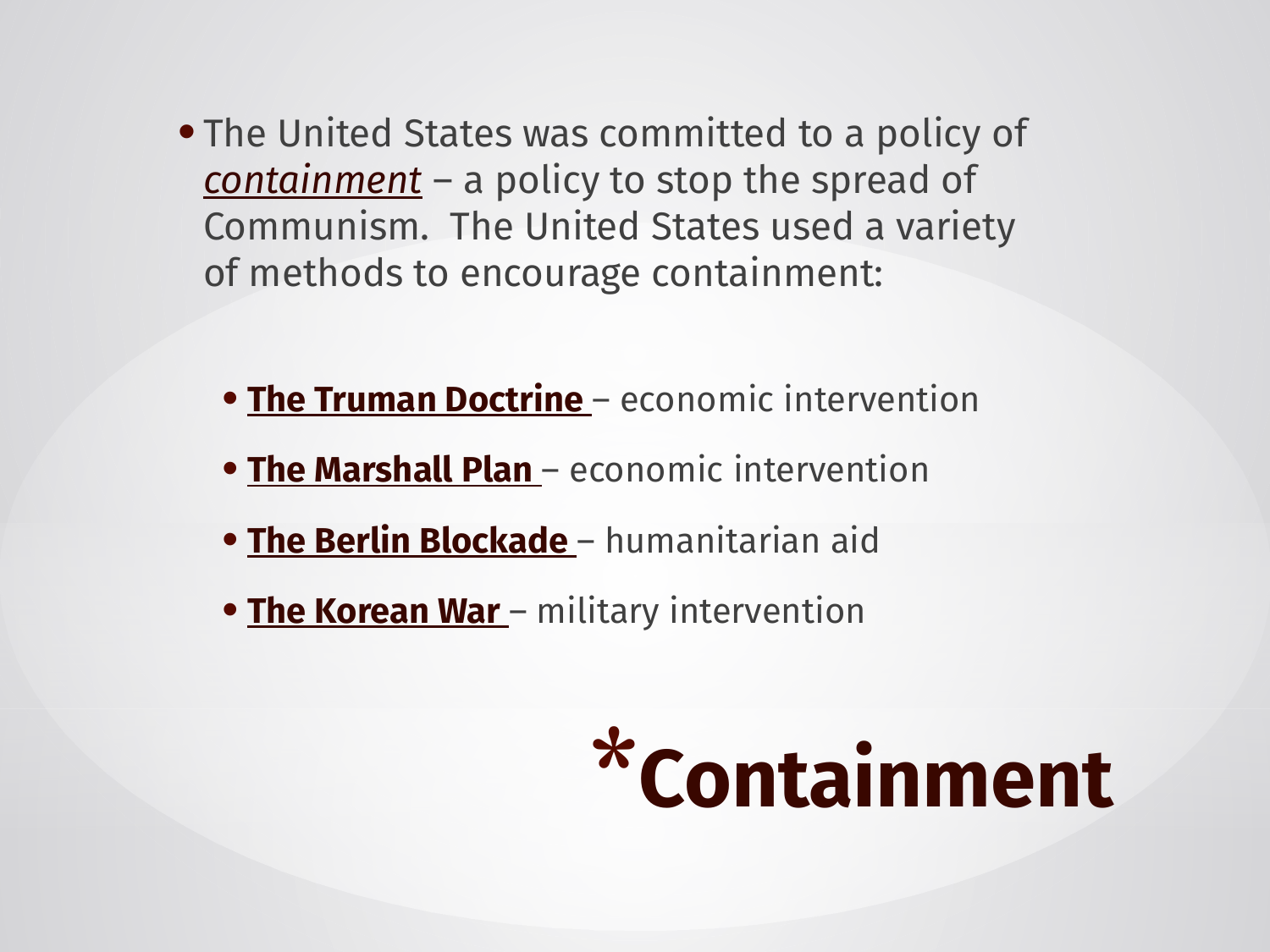

The United States was committed to a policy of containment – a policy to stop the spread of Communism.  The United States used a variety of methods to encourage containment:

The Truman Doctrine – economic intervention
The Marshall Plan – economic intervention
The Berlin Blockade – humanitarian aid
The Korean War – military intervention
# Containment